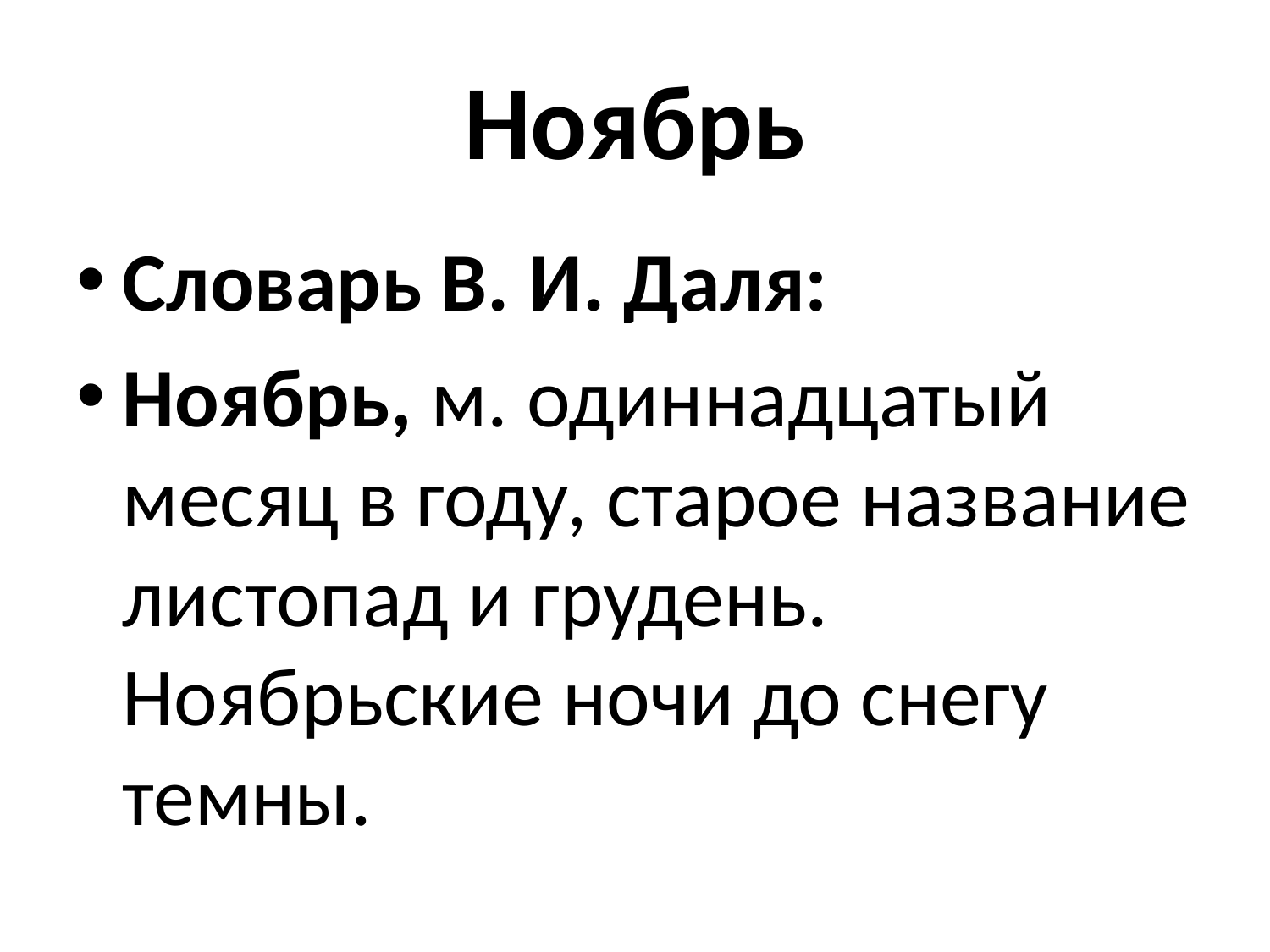

# Ноябрь
Словарь В. И. Даля:
Ноябрь, м. одиннадцатый месяц в году, старое название листопад и грудень. Ноябрьские ночи до снегу темны.